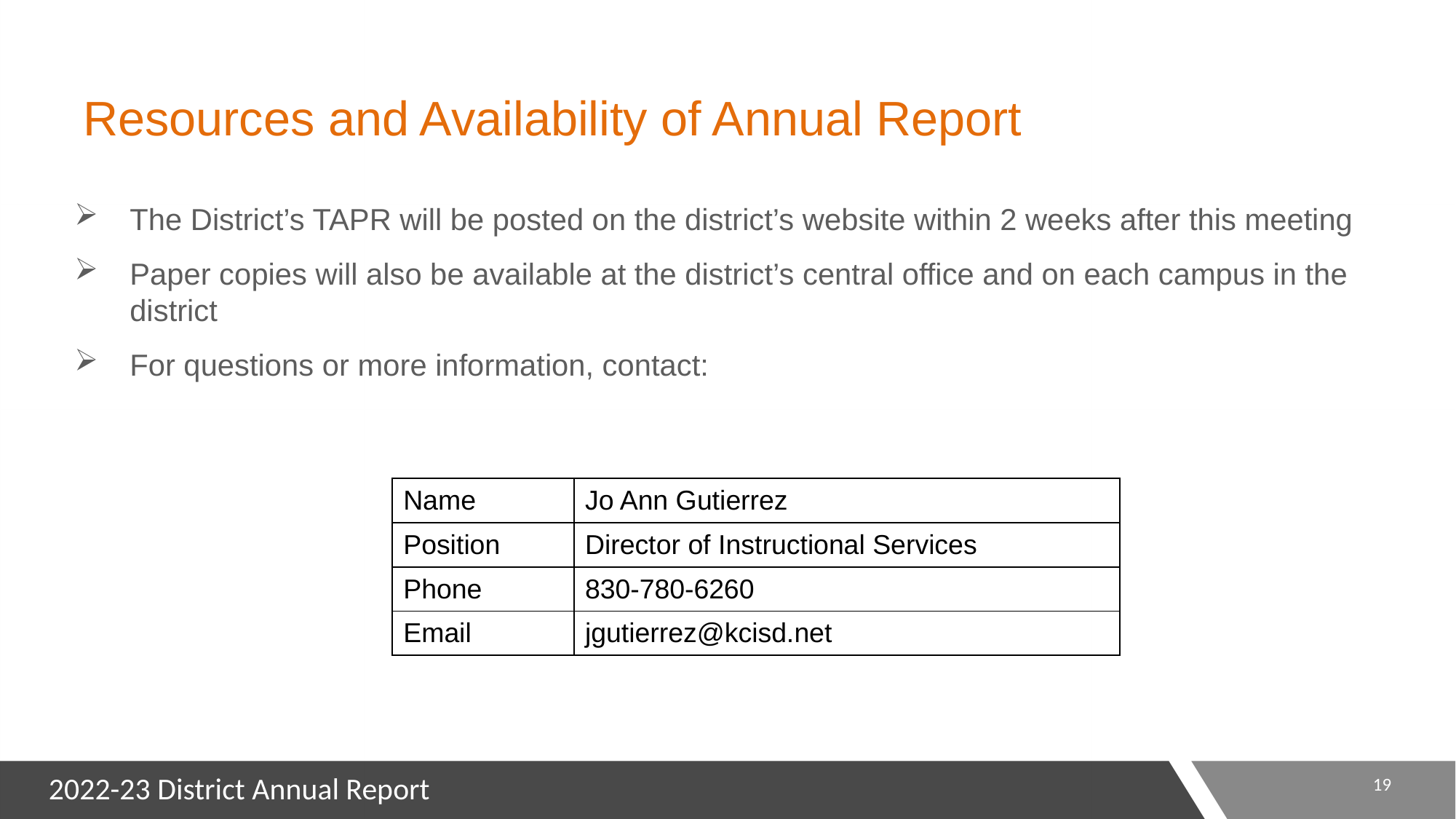

# Resources and Availability of Annual Report
The District’s TAPR will be posted on the district’s website within 2 weeks after this meeting
Paper copies will also be available at the district’s central office and on each campus in the district
For questions or more information, contact:

| Name | Jo Ann Gutierrez |
| --- | --- |
| Position | Director of Instructional Services |
| Phone | 830-780-6260 |
| Email | jgutierrez@kcisd.net |
19